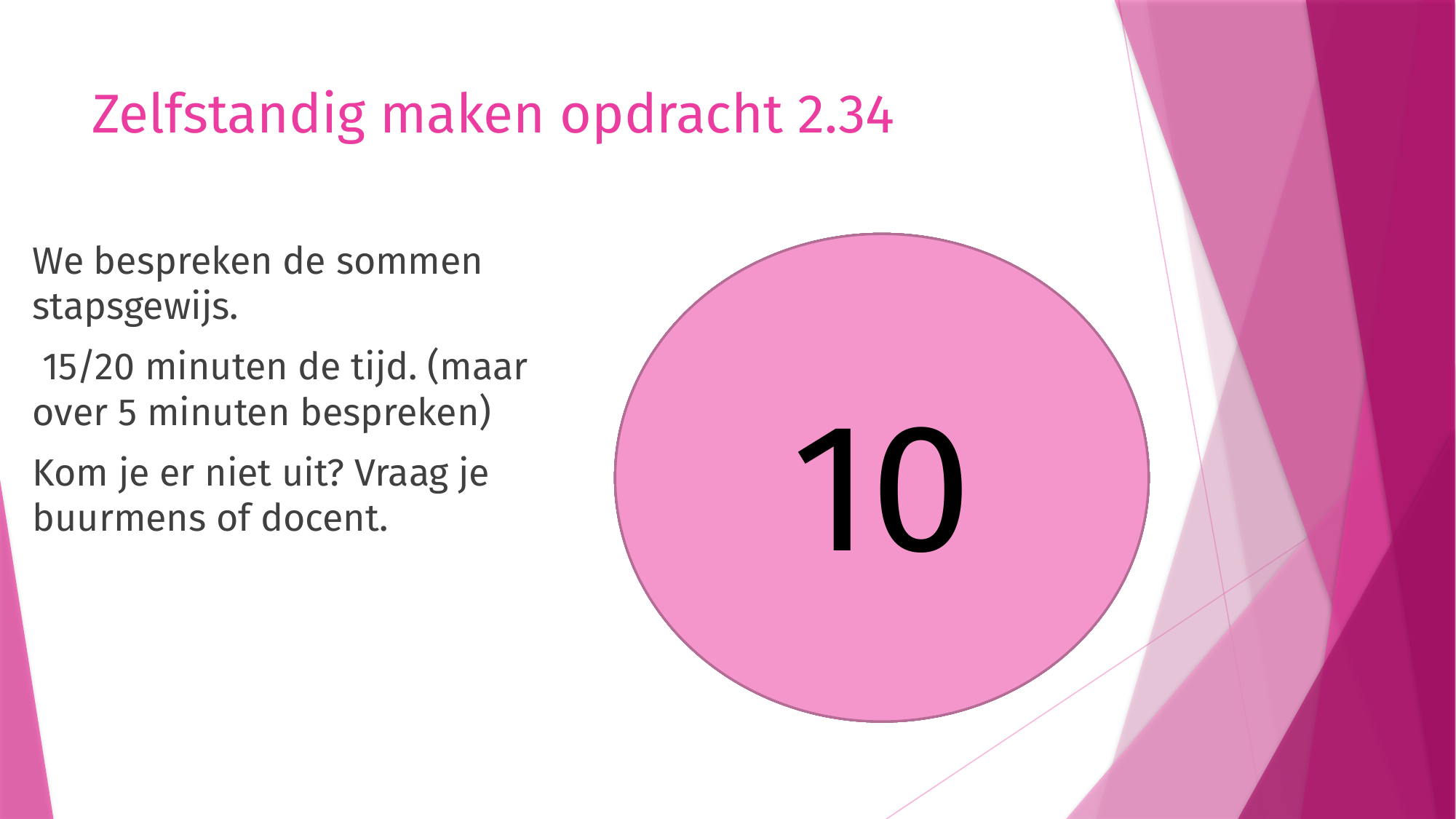

# Zelfstandig maken opdracht 2.34
We bespreken de sommen stapsgewijs.
 15/20 minuten de tijd. (maar over 5 minuten bespreken)
Kom je er niet uit? Vraag je buurmens of docent.
10
9
8
5
6
7
4
3
1
2